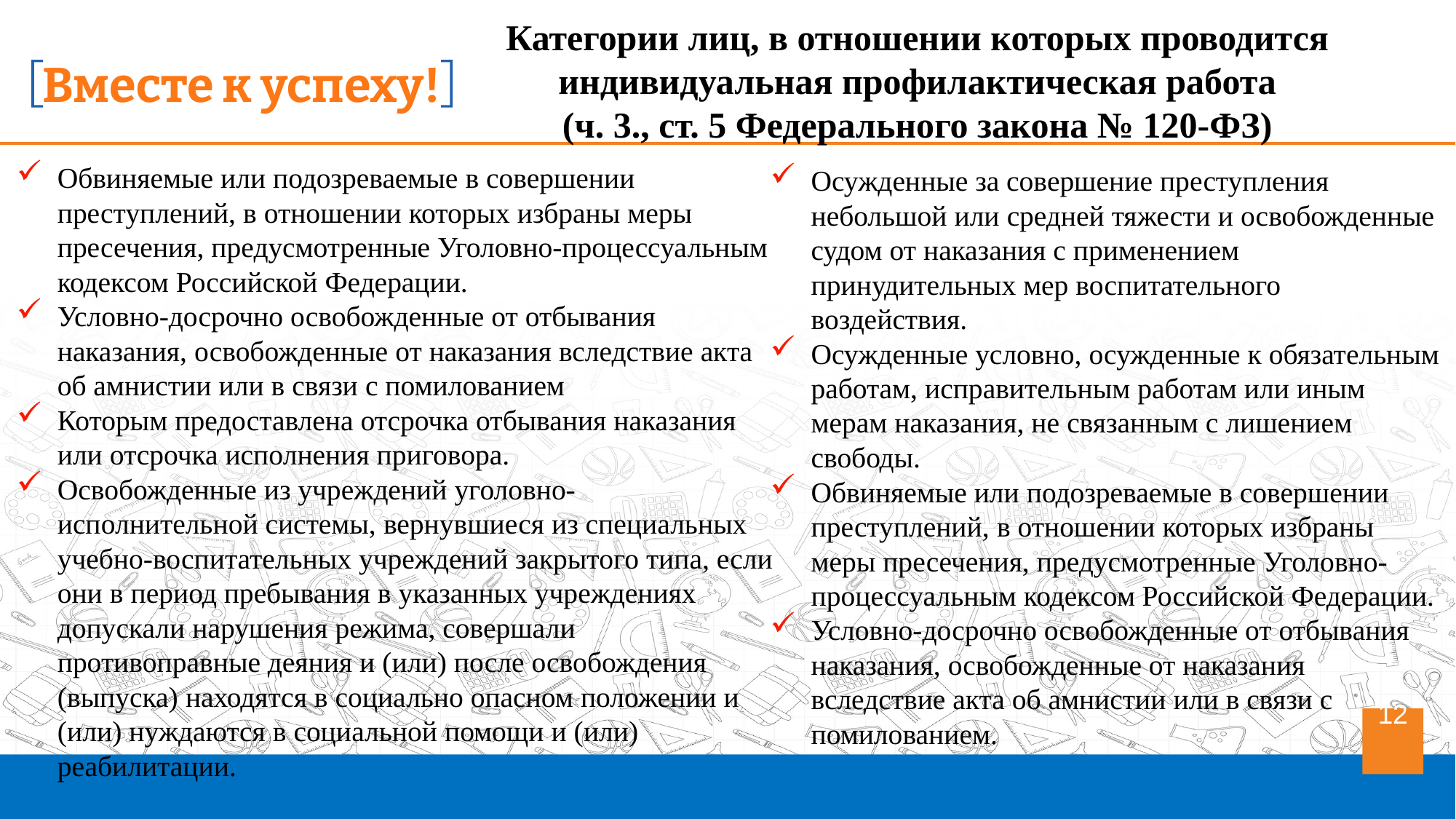

Категории лиц, в отношении которых проводится индивидуальная профилактическая работа
(ч. 3., ст. 5 Федерального закона № 120-ФЗ)
Обвиняемые или подозреваемые в совершении преступлений, в отношении которых избраны меры пресечения, предусмотренные Уголовно-процессуальным кодексом Российской Федерации.
Условно-досрочно освобожденные от отбывания наказания, освобожденные от наказания вследствие акта об амнистии или в связи с помилованием
Которым предоставлена отсрочка отбывания наказания или отсрочка исполнения приговора.
Освобожденные из учреждений уголовно-исполнительной системы, вернувшиеся из специальных учебно-воспитательных учреждений закрытого типа, если они в период пребывания в указанных учреждениях допускали нарушения режима, совершали противоправные деяния и (или) после освобождения (выпуска) находятся в социально опасном положении и (или) нуждаются в социальной помощи и (или) реабилитации.

Осужденные за совершение преступления небольшой или средней тяжести и освобожденные судом от наказания с применением принудительных мер воспитательного воздействия.
Осужденные условно, осужденные к обязательным работам, исправительным работам или иным мерам наказания, не связанным с лишением свободы.
Обвиняемые или подозреваемые в совершении преступлений, в отношении которых избраны меры пресечения, предусмотренные Уголовно-процессуальным кодексом Российской Федерации.
Условно-досрочно освобожденные от отбывания наказания, освобожденные от наказания вследствие акта об амнистии или в связи с помилованием.